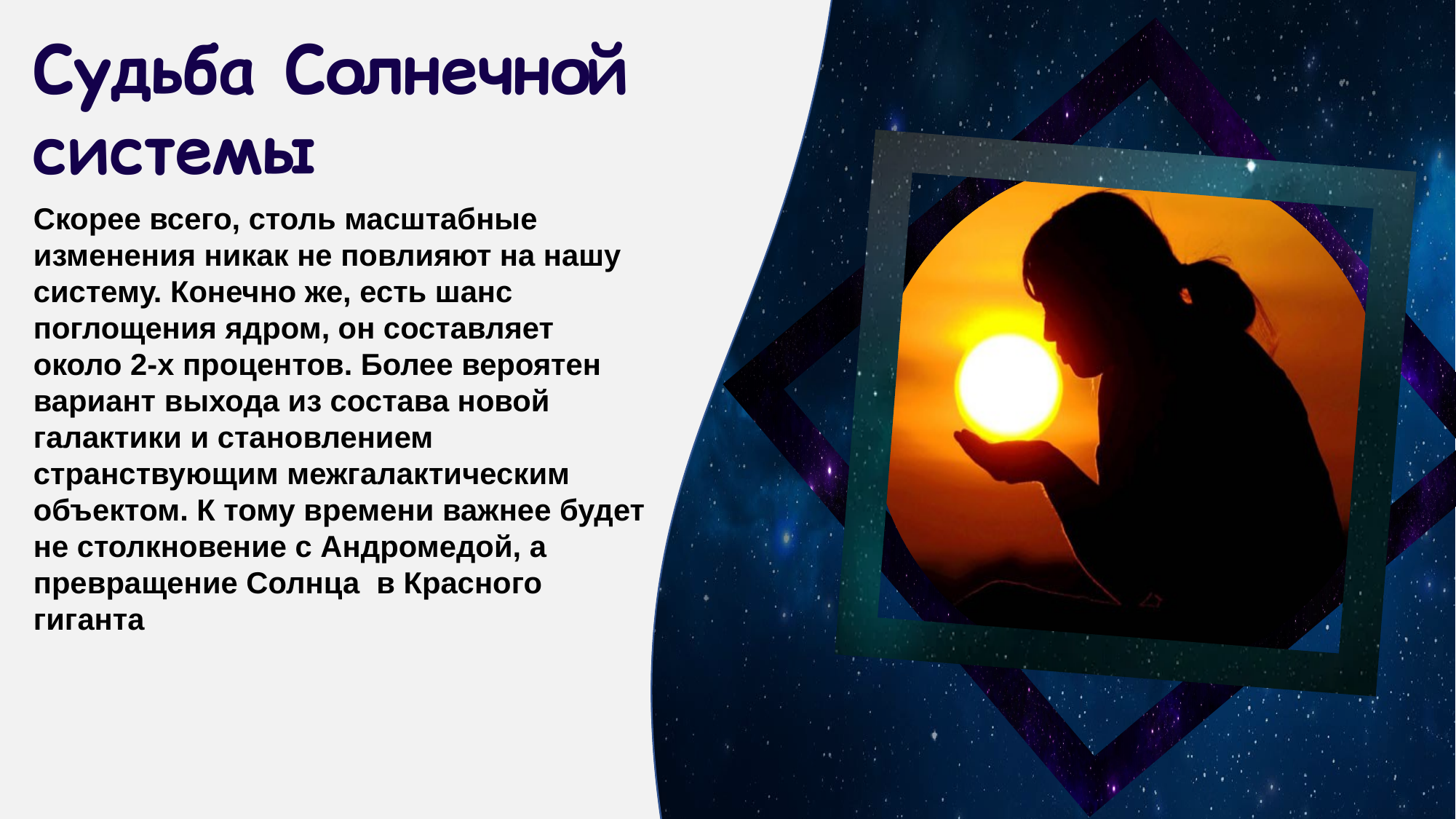

#

Судьба Солнечной системы

Скорее всего, столь масштабные изменения никак не повлияют на нашу систему. Конечно же, есть шанс поглощения ядром, он составляет около 2-х процентов. Более вероятен вариант выхода из состава новой галактики и становлением странствующим межгалактическим объектом. К тому времени важнее будет не столкновение с Андромедой, а превращение Солнца  в Красного гиганта